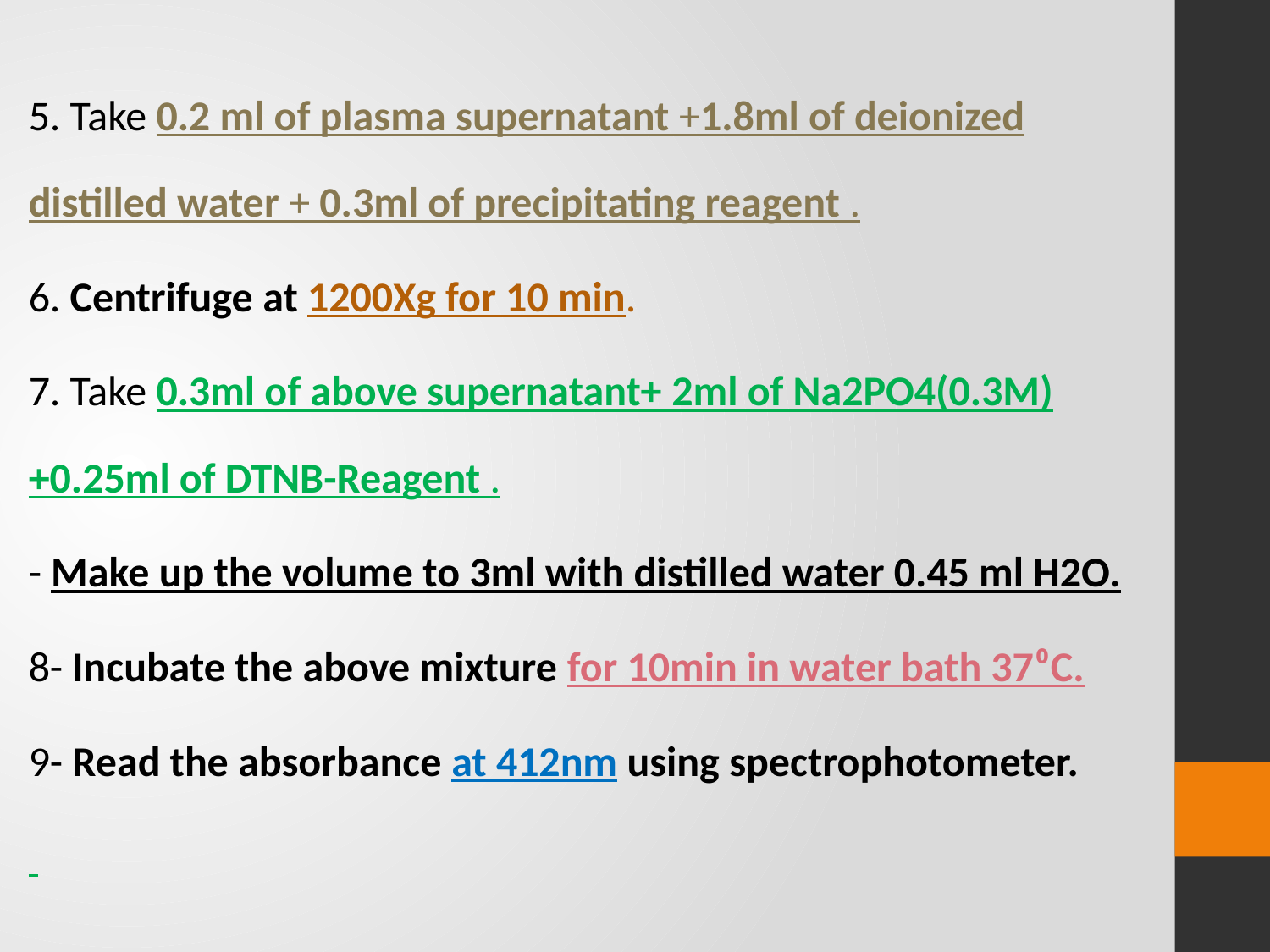

5. Take 0.2 ml of plasma supernatant +1.8ml of deionized distilled water + 0.3ml of precipitating reagent .
6. Centrifuge at 1200Xg for 10 min.
7. Take 0.3ml of above supernatant+ 2ml of Na2PO4(0.3M) +0.25ml of DTNB-Reagent .
- Make up the volume to 3ml with distilled water 0.45 ml H2O.
8- Incubate the above mixture for 10min in water bath 37⁰C.
9- Read the absorbance at 412nm using spectrophotometer.